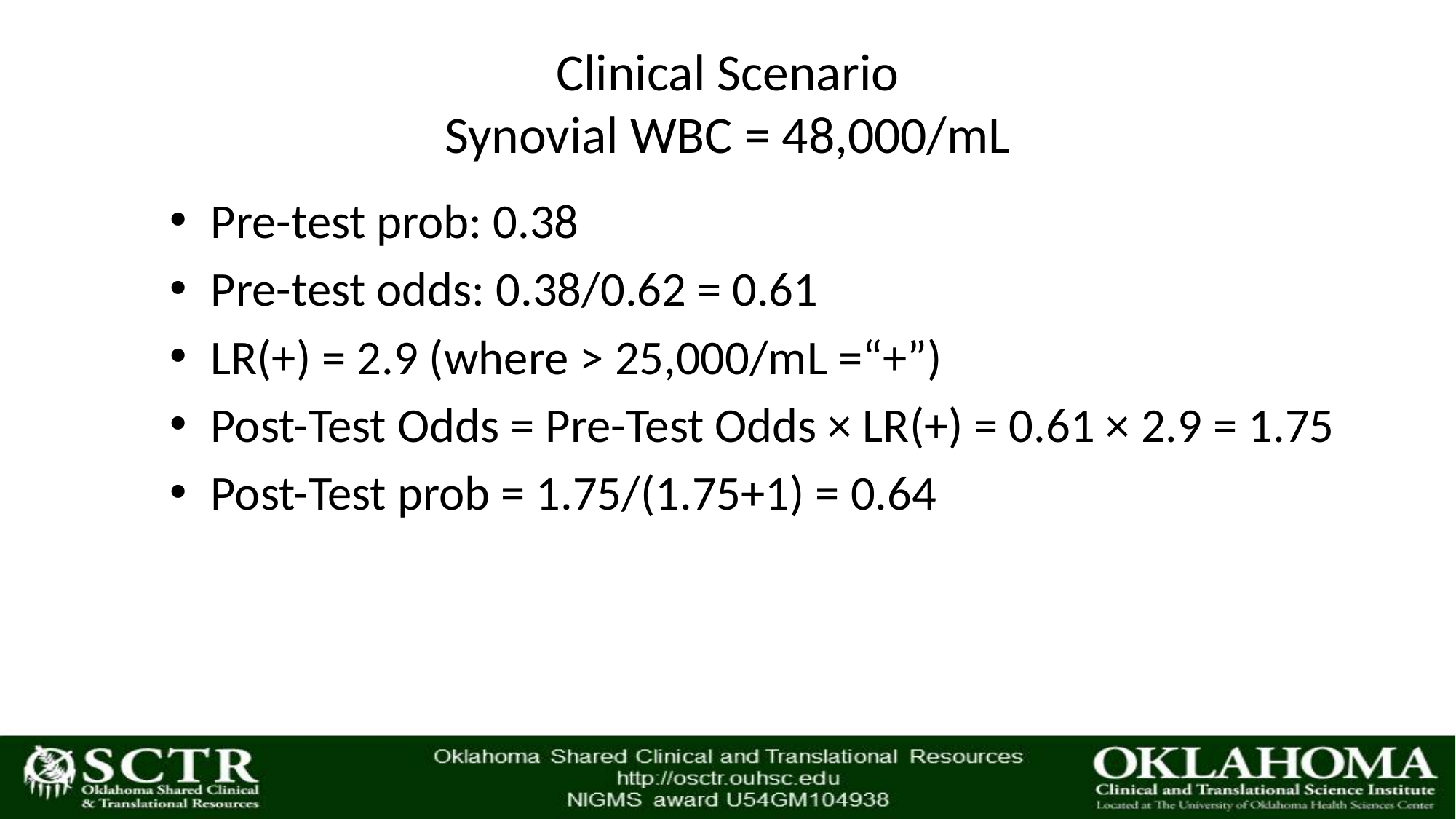

Clinical Scenario
Synovial WBC = 48,000/mL
Pre-test prob: 0.38
Pre-test odds: 0.38/0.62 = 0.61
LR(+) = 2.9 (where > 25,000/mL =“+”)
Post-Test Odds = Pre-Test Odds × LR(+) = 0.61 × 2.9 = 1.75
Post-Test prob = 1.75/(1.75+1) = 0.64